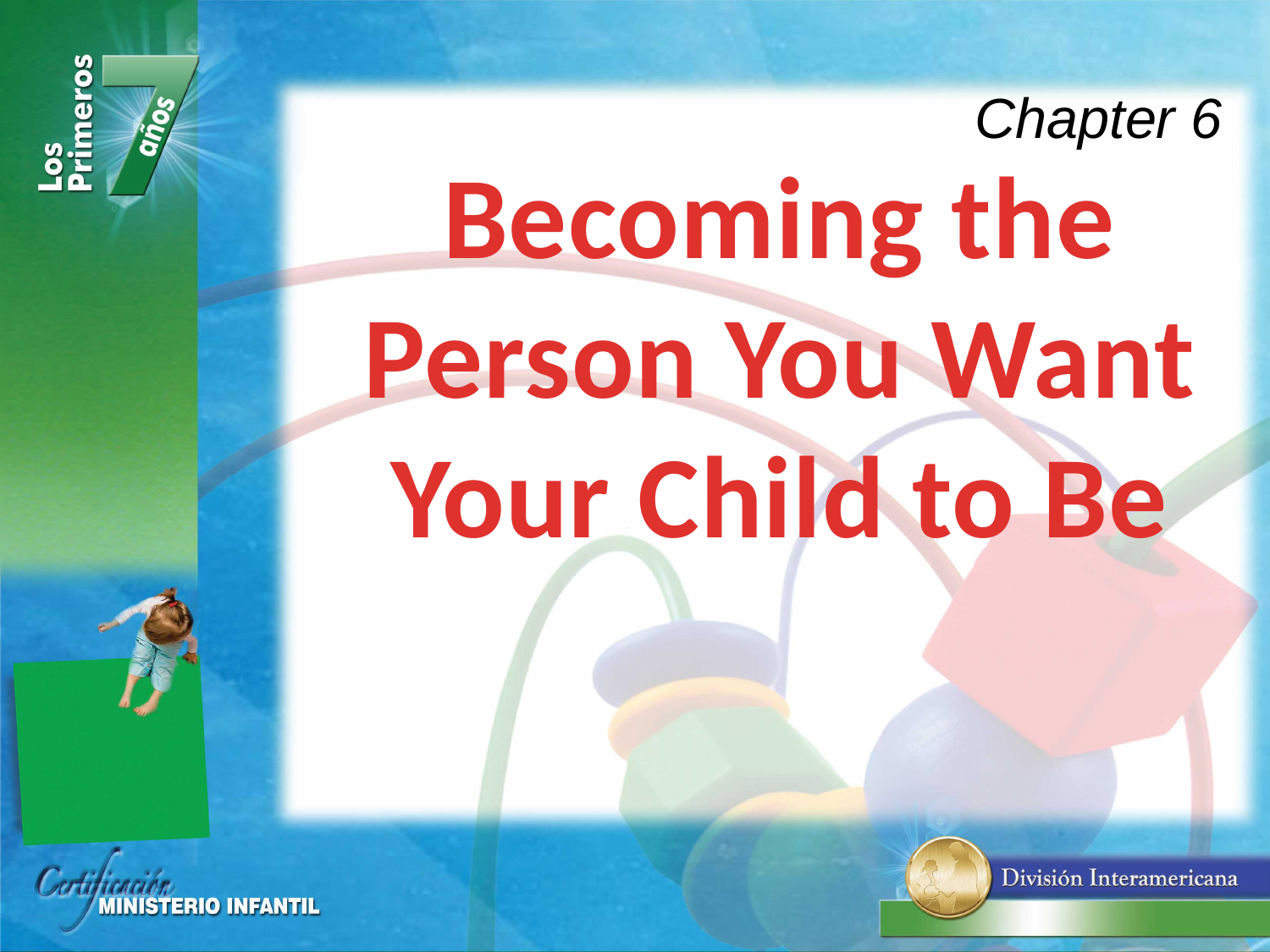

Chapter 6
Becoming the Person You Want Your Child to Be